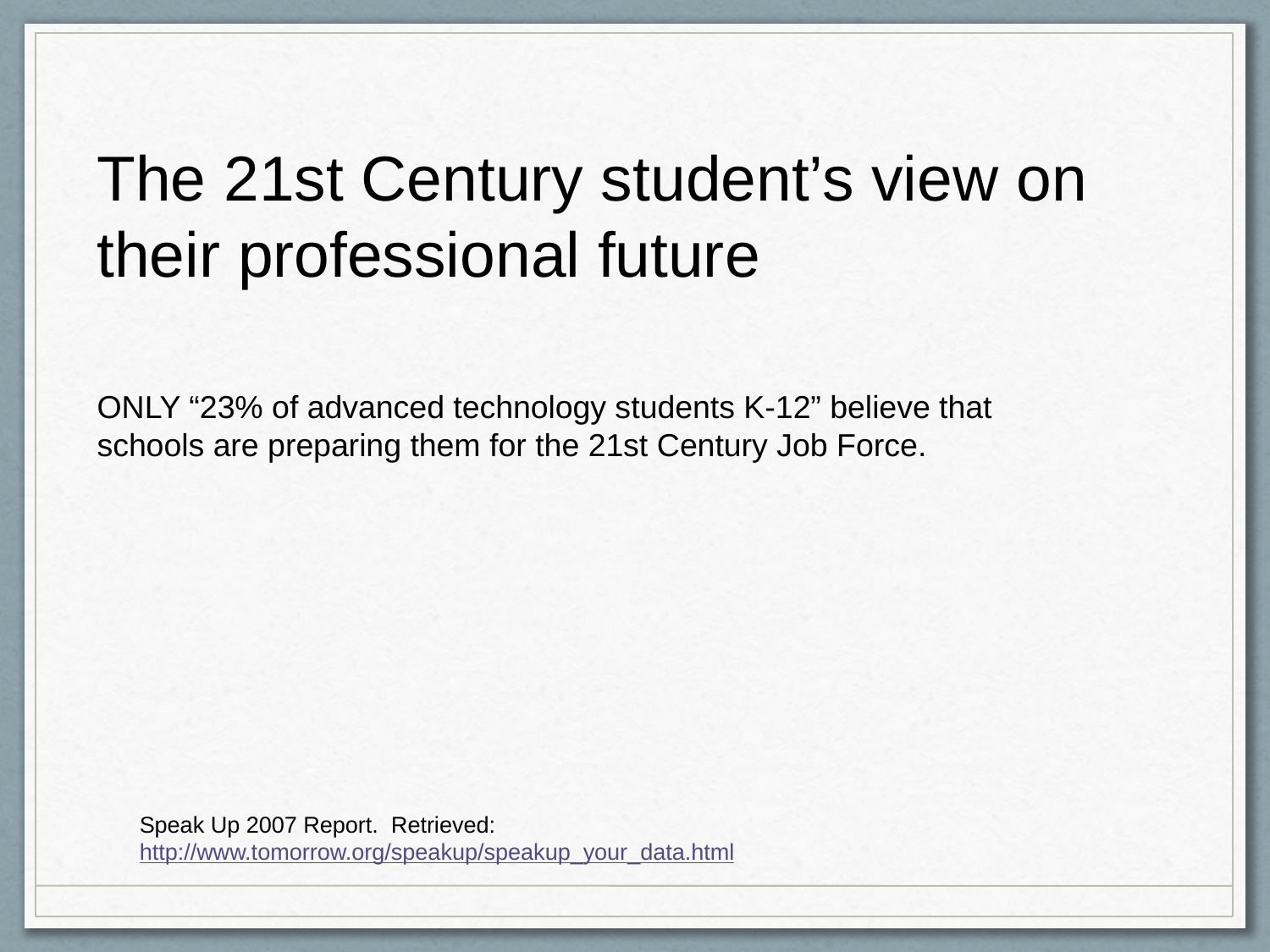

The 21st Century student’s view on their professional future
ONLY “23% of advanced technology students K-12” believe that schools are preparing them for the 21st Century Job Force.

Speak Up 2007 Report.  Retrieved:  http://www.tomorrow.org/speakup/speakup_your_data.html